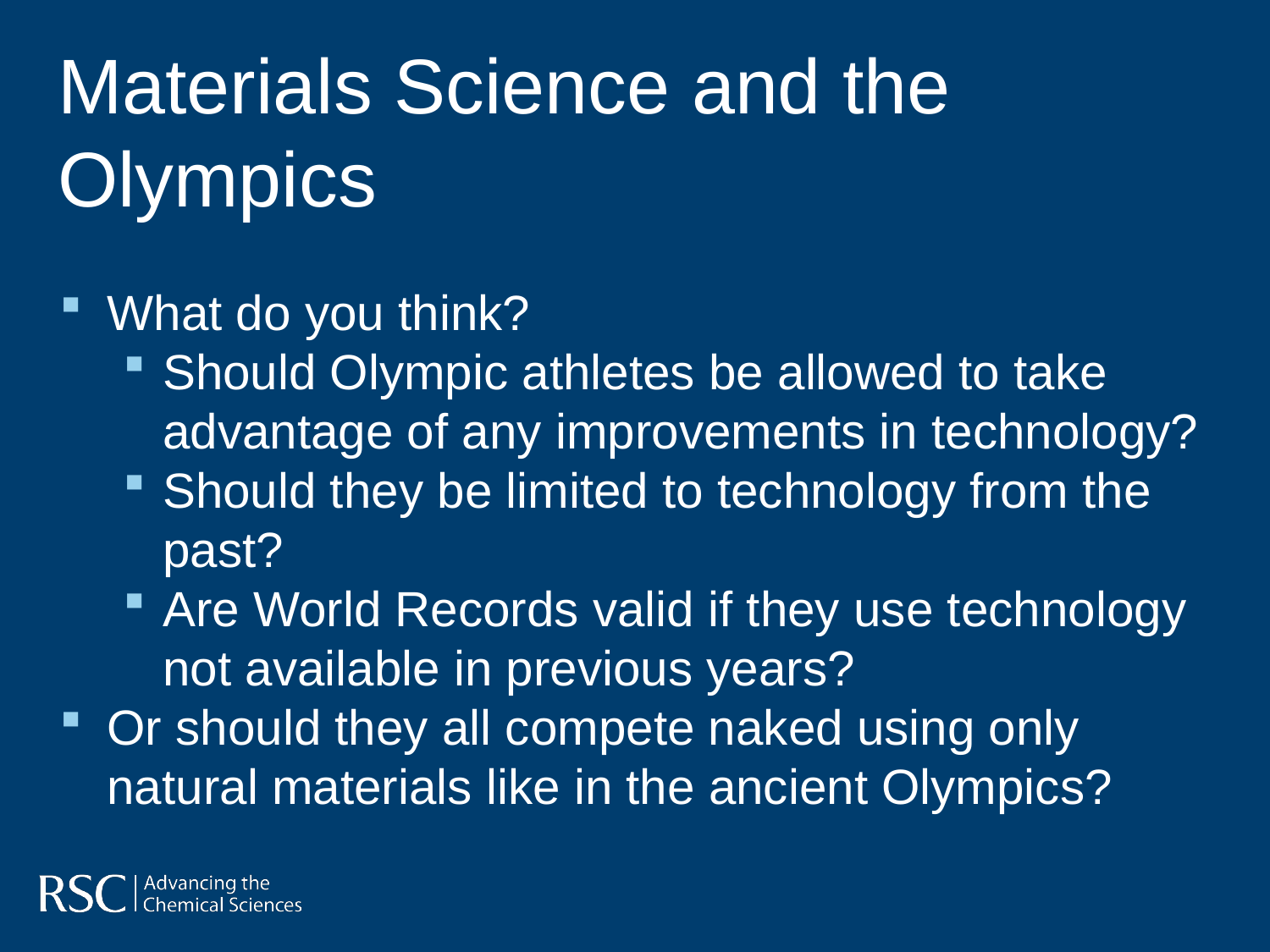

# Materials Science and the Olympics
What do you think?
Should Olympic athletes be allowed to take advantage of any improvements in technology?
Should they be limited to technology from the past?
Are World Records valid if they use technology not available in previous years?
Or should they all compete naked using only natural materials like in the ancient Olympics?